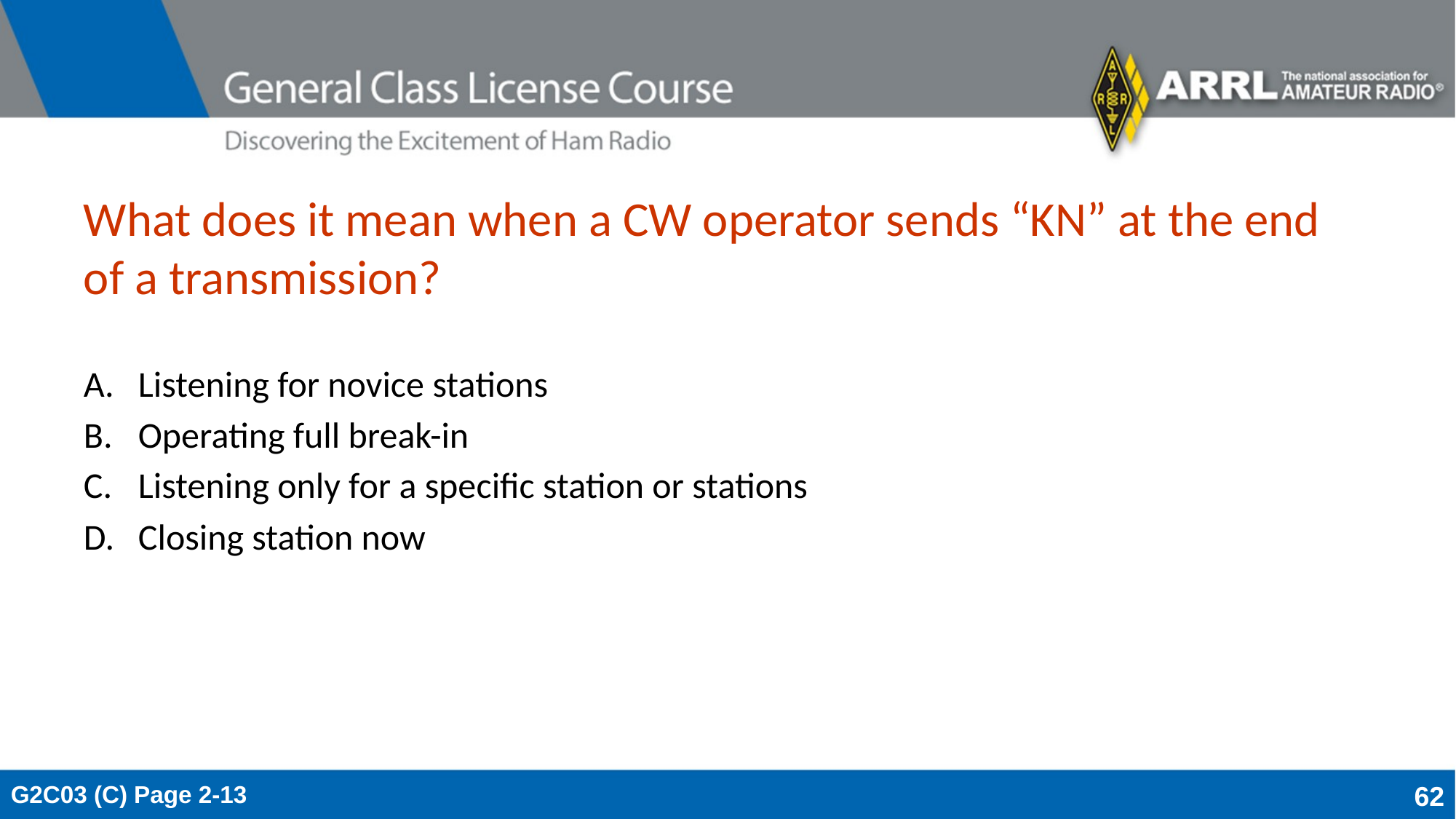

# What does it mean when a CW operator sends “KN” at the end of a transmission?
Listening for novice stations
Operating full break-in
Listening only for a specific station or stations
Closing station now
G2C03 (C) Page 2-13
62